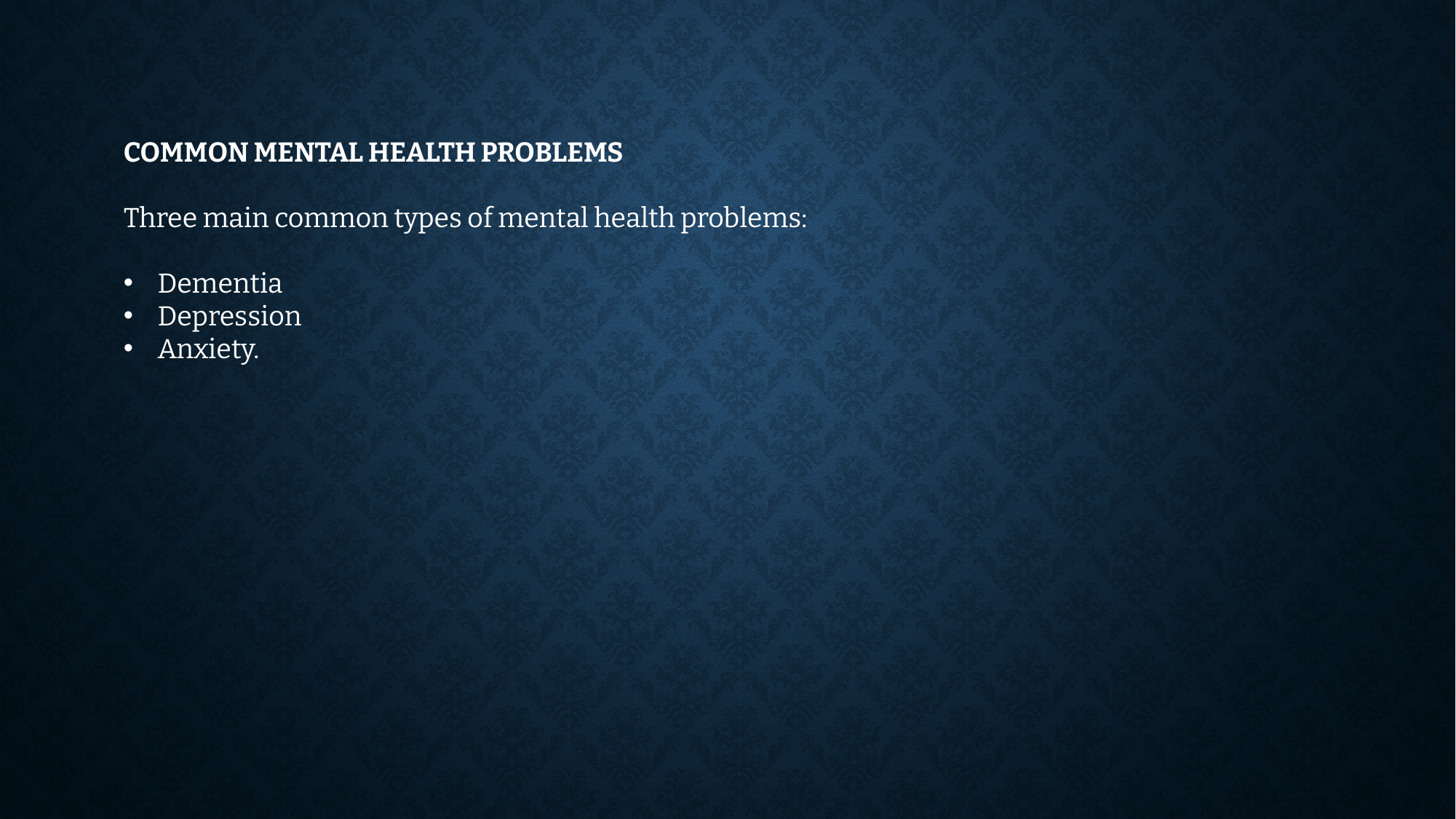

COMMON MENTAL HEALTH PROBLEMS

Three main common types of mental health problems:

Dementia
Depression
Anxiety.